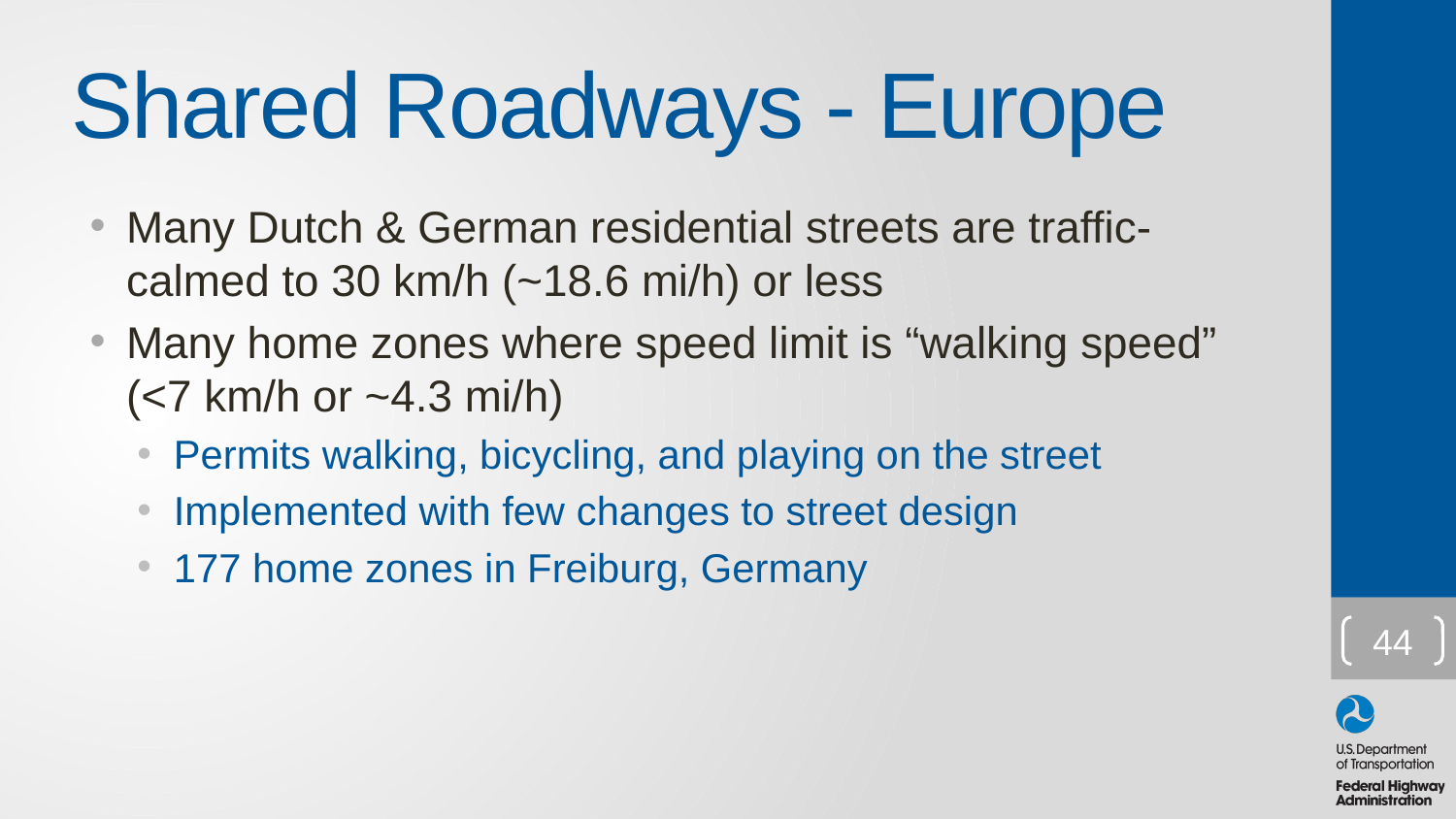

# Shared Roadways - Europe
Many Dutch & German residential streets are traffic-calmed to 30 km/h (~18.6 mi/h) or less
Many home zones where speed limit is “walking speed” (<7 km/h or ~4.3 mi/h)
Permits walking, bicycling, and playing on the street
Implemented with few changes to street design
177 home zones in Freiburg, Germany

44